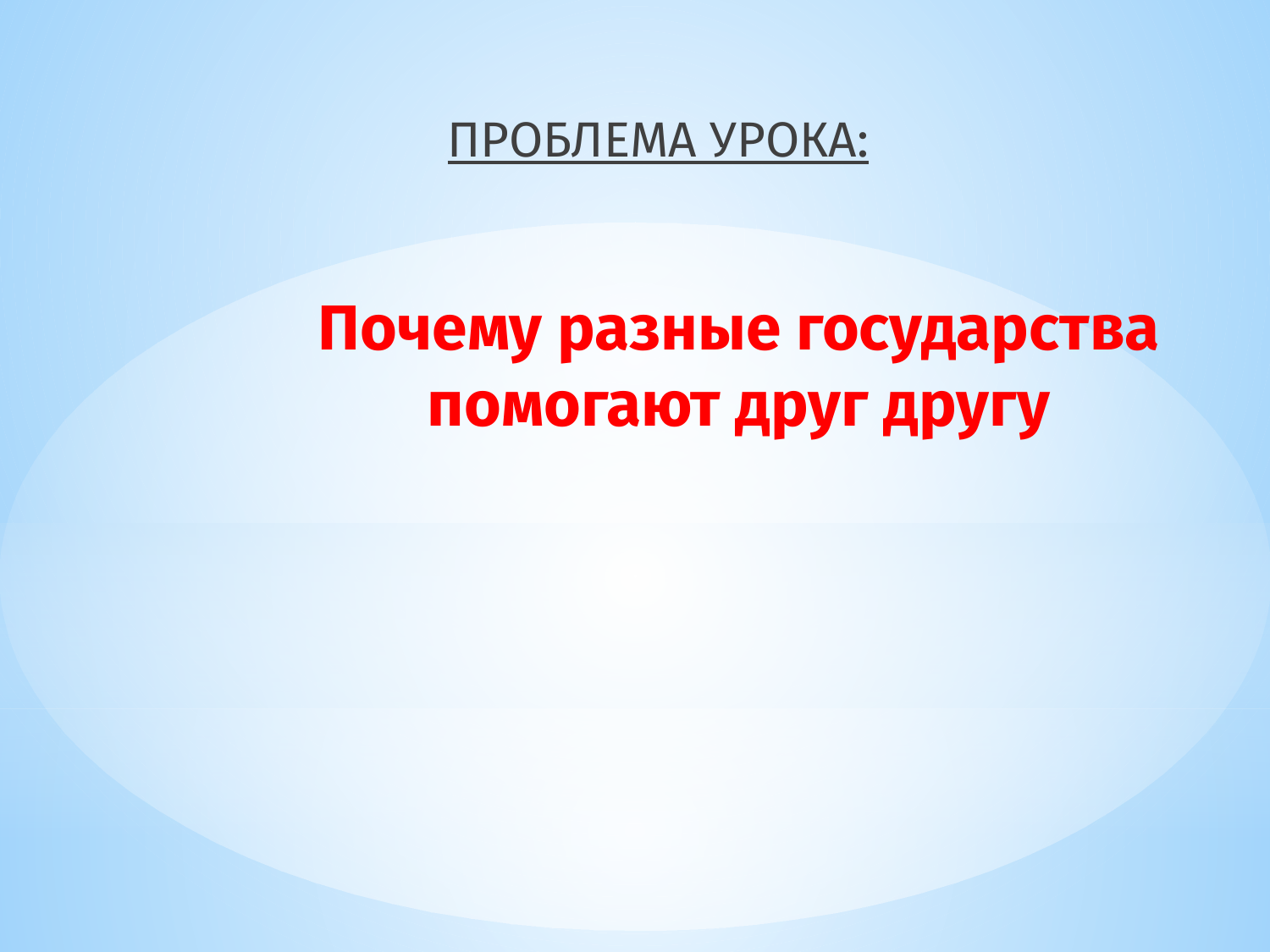

ПРОБЛЕМА УРОКА:

Почему разные государства помогают друг другу
#